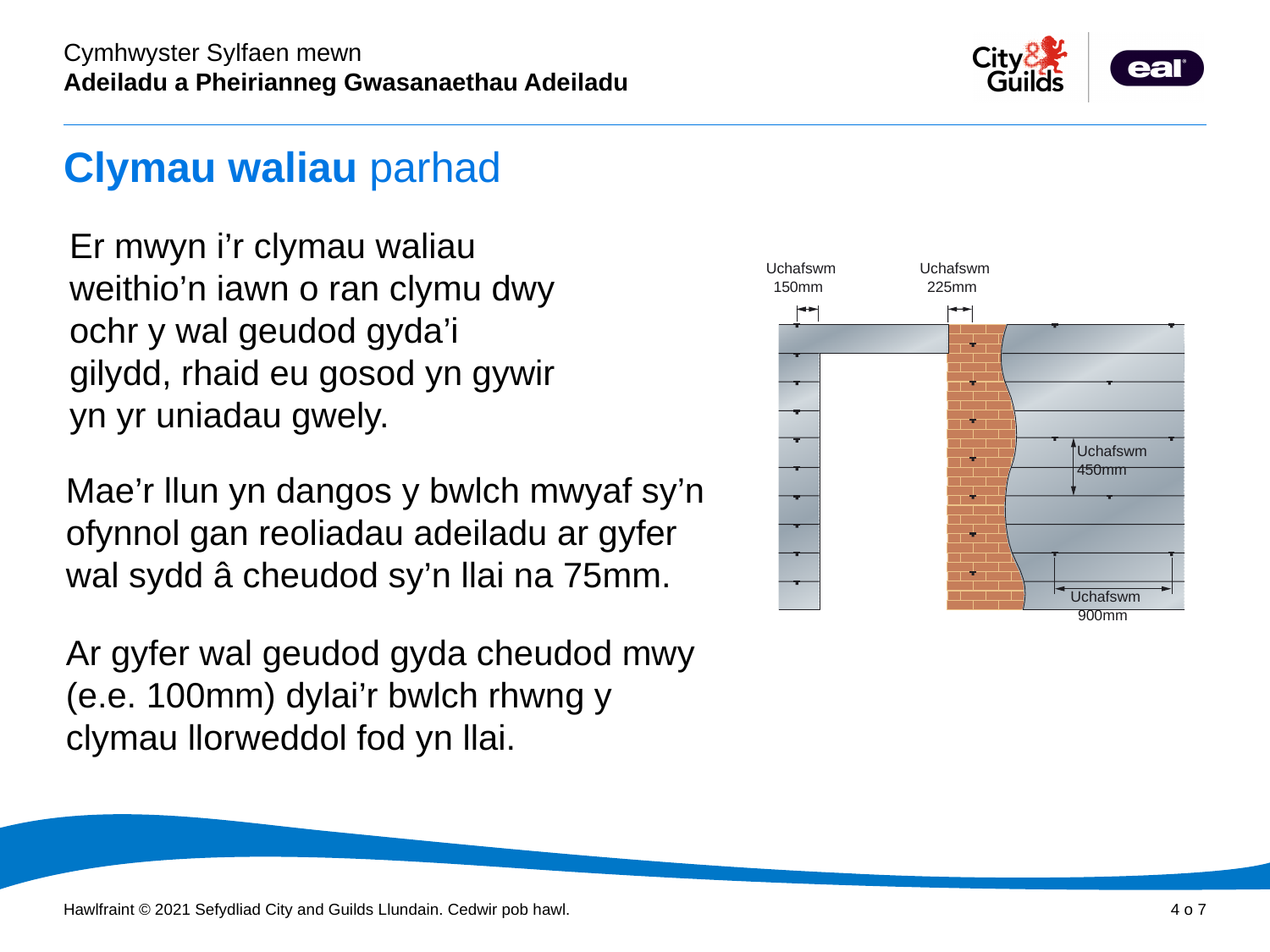

# Clymau waliau parhad
Er mwyn i’r clymau waliau weithio’n iawn o ran clymu dwy ochr y wal geudod gyda’i gilydd, rhaid eu gosod yn gywir yn yr uniadau gwely.
Uchafswm  150mm
Uchafswm  225mm

Uchafswm  450mm
Uchafswm  900mm
Mae’r llun yn dangos y bwlch mwyaf sy’n ofynnol gan reoliadau adeiladu ar gyfer wal sydd â cheudod sy’n llai na 75mm.
Ar gyfer wal geudod gyda cheudod mwy (e.e. 100mm) dylai’r bwlch rhwng y clymau llorweddol fod yn llai.